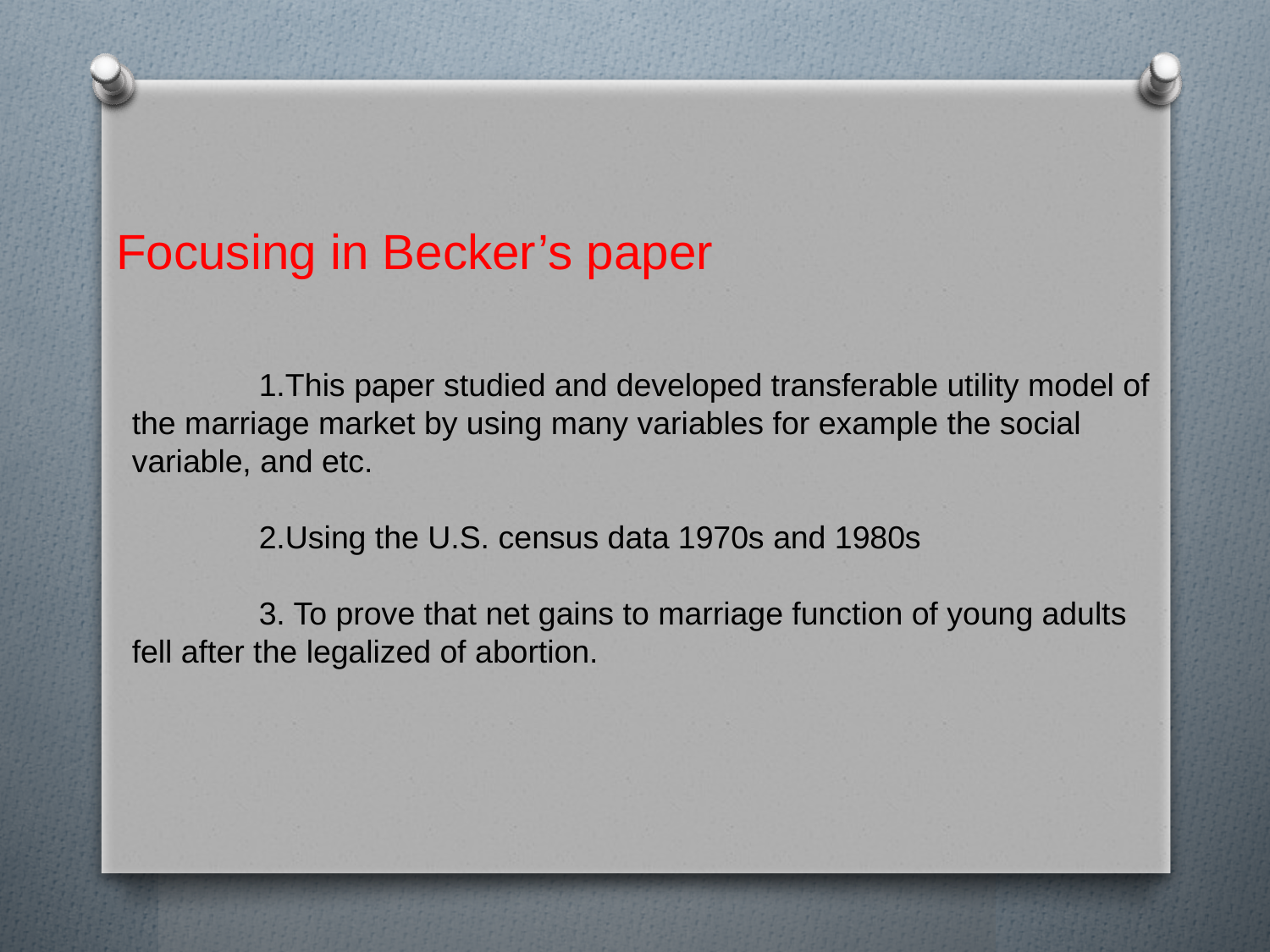

Focusing in Becker’s paper
	1.This paper studied and developed transferable utility model of the marriage market by using many variables for example the social variable, and etc.

	2.Using the U.S. census data 1970s and 1980s

	3. To prove that net gains to marriage function of young adults fell after the legalized of abortion.